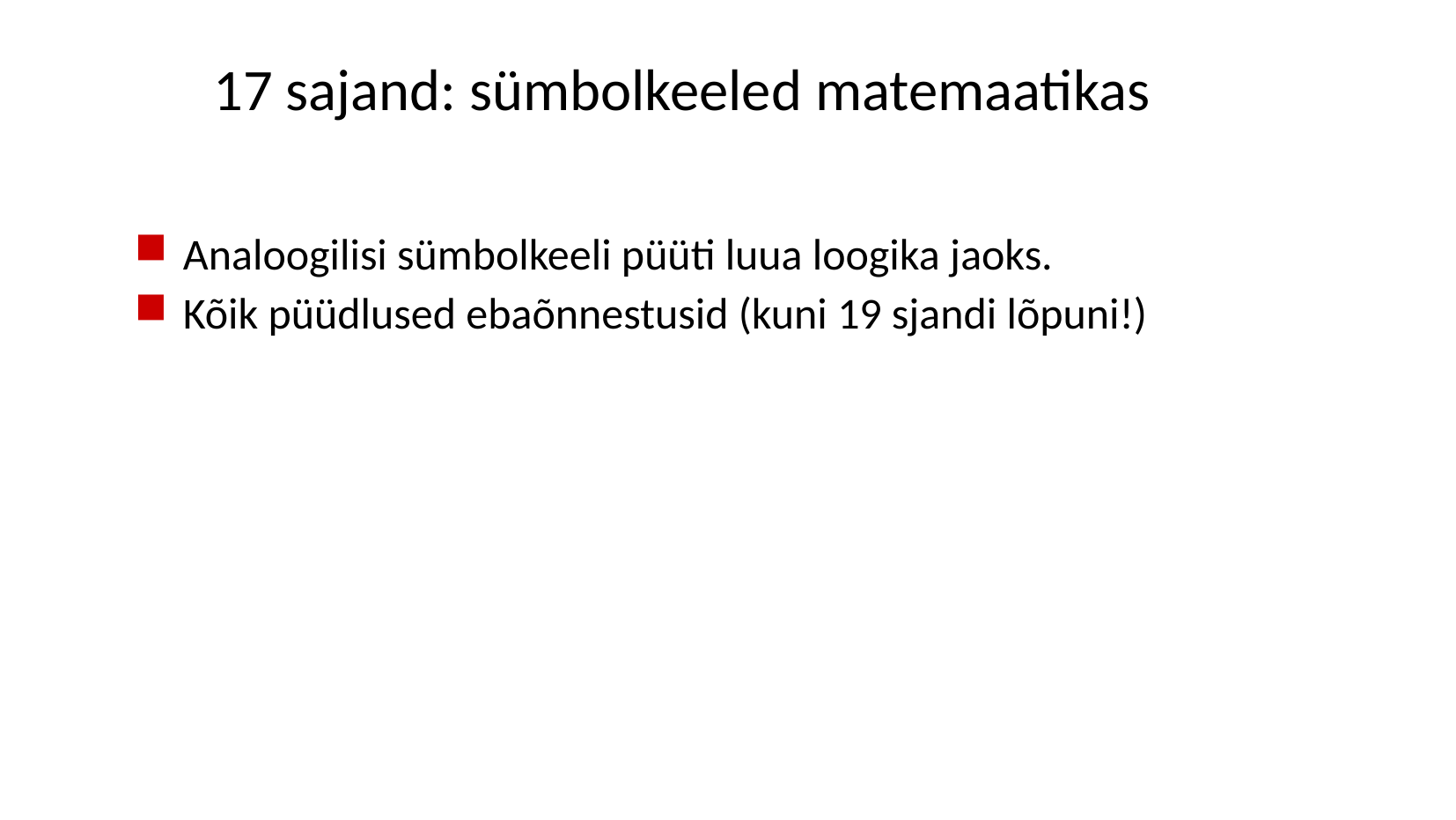

# 17 sajand: sümbolkeeled matemaatikas

Analoogilisi sümbolkeeli püüti luua loogika jaoks.
Kõik püüdlused ebaõnnestusid (kuni 19 sjandi lõpuni!)‏